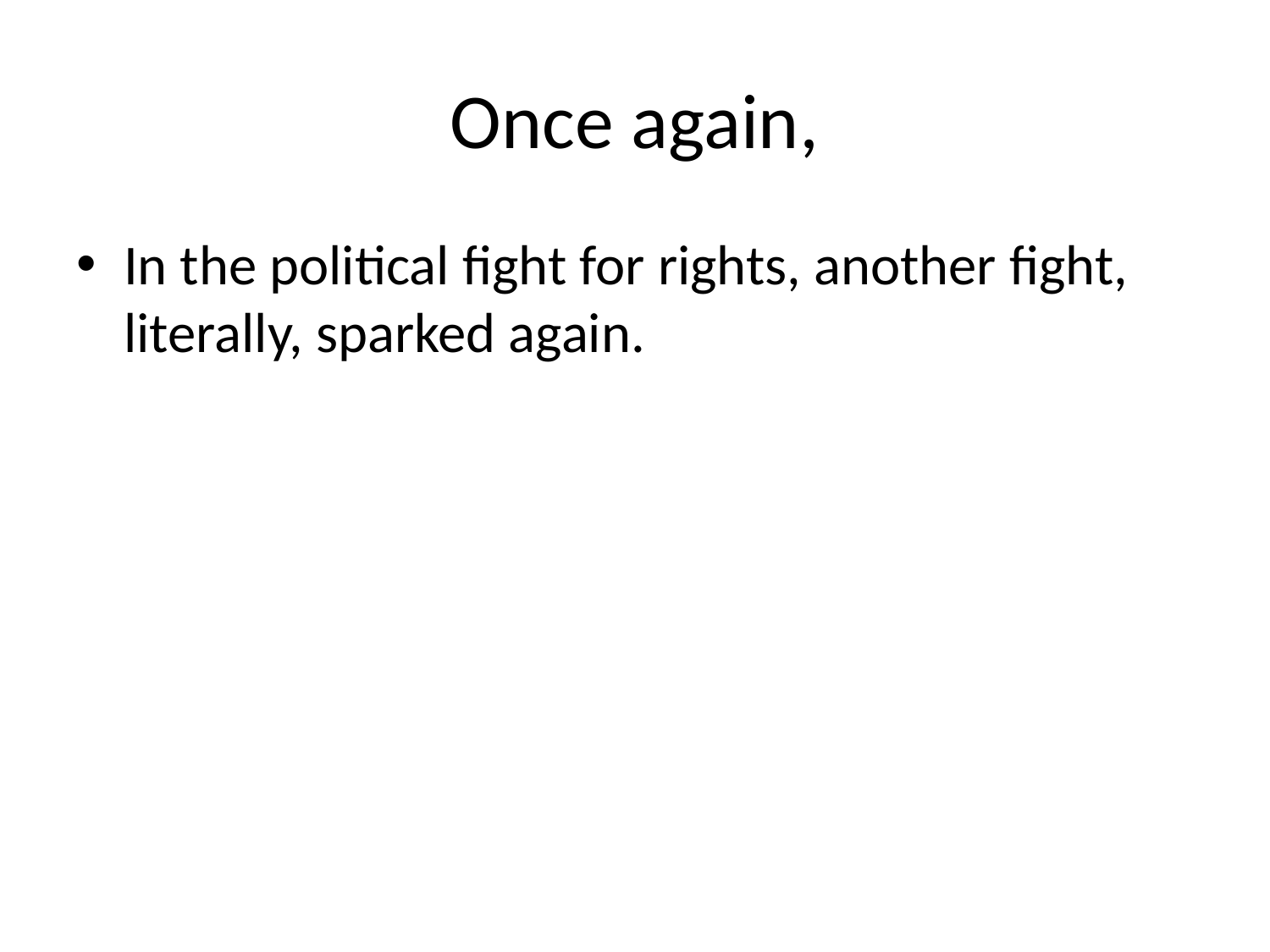

# Once again,
In the political fight for rights, another fight, literally, sparked again.